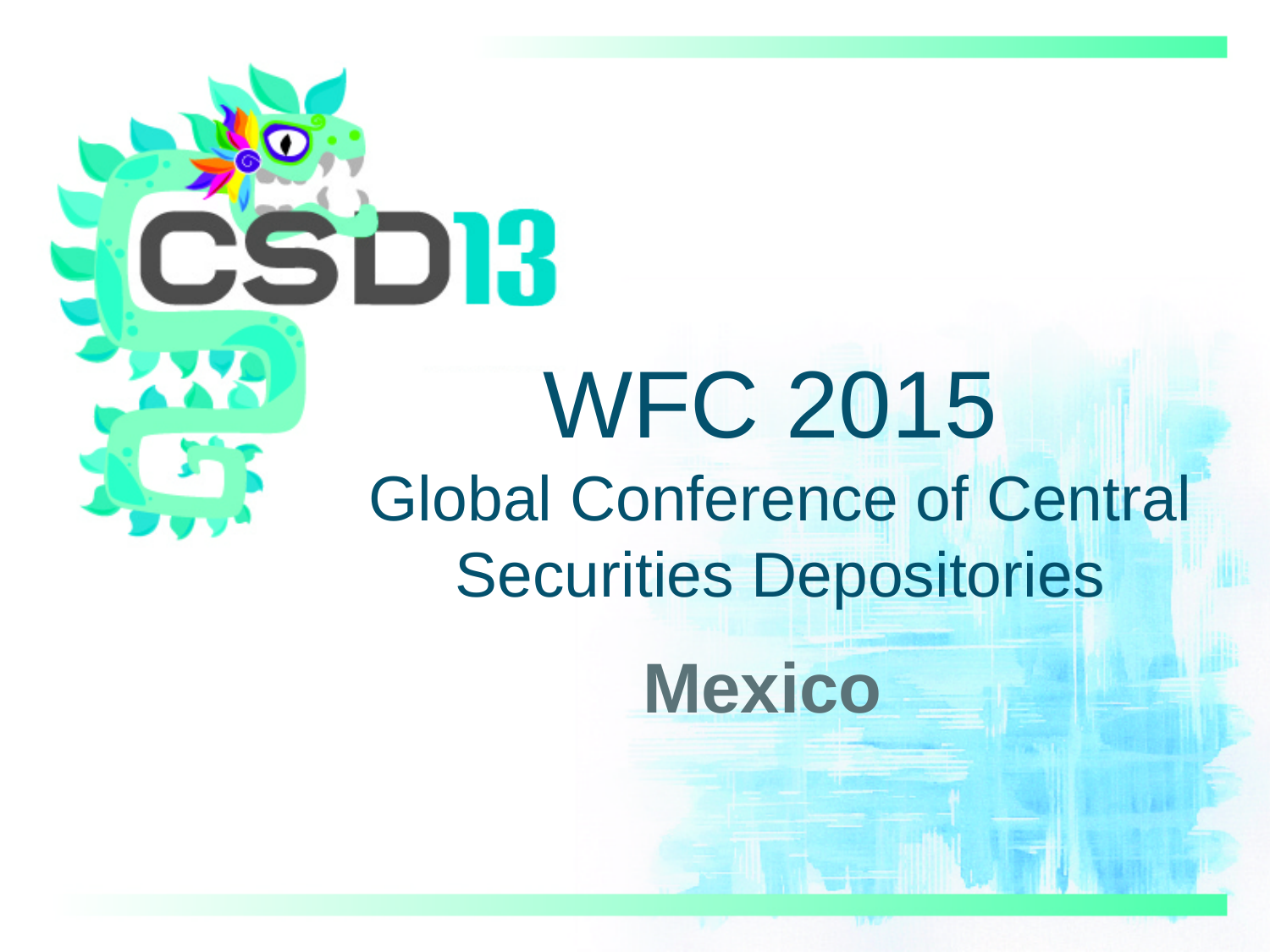

# WFC 2015  Global Conference of Central Securities Depositories

Mexico